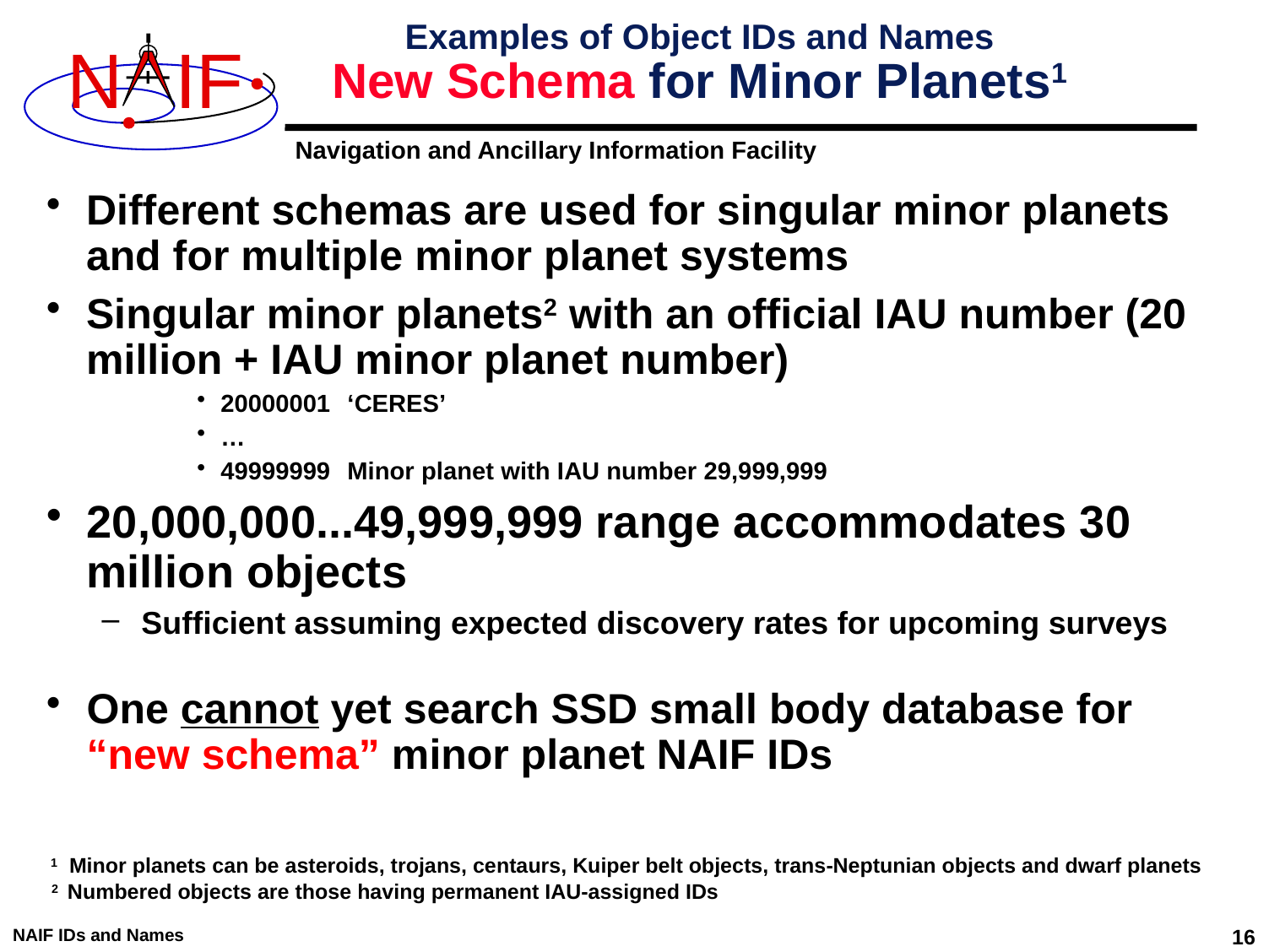

# Examples of Object IDs and Names New Schema for Minor Planets1
Different schemas are used for singular minor planets and for multiple minor planet systems
Singular minor planets2 with an official IAU number (20 million + IAU minor planet number)
20000001	‘CERES’
…
49999999	Minor planet with IAU number 29,999,999
20,000,000...49,999,999 range accommodates 30 million objects
Sufficient assuming expected discovery rates for upcoming surveys

One cannot yet search SSD small body database for “new schema” minor planet NAIF IDs
1  Minor planets can be asteroids, trojans, centaurs, Kuiper belt objects, trans-Neptunian objects and dwarf planets
2  Numbered objects are those having permanent IAU-assigned IDs
NAIF IDs and Names
16